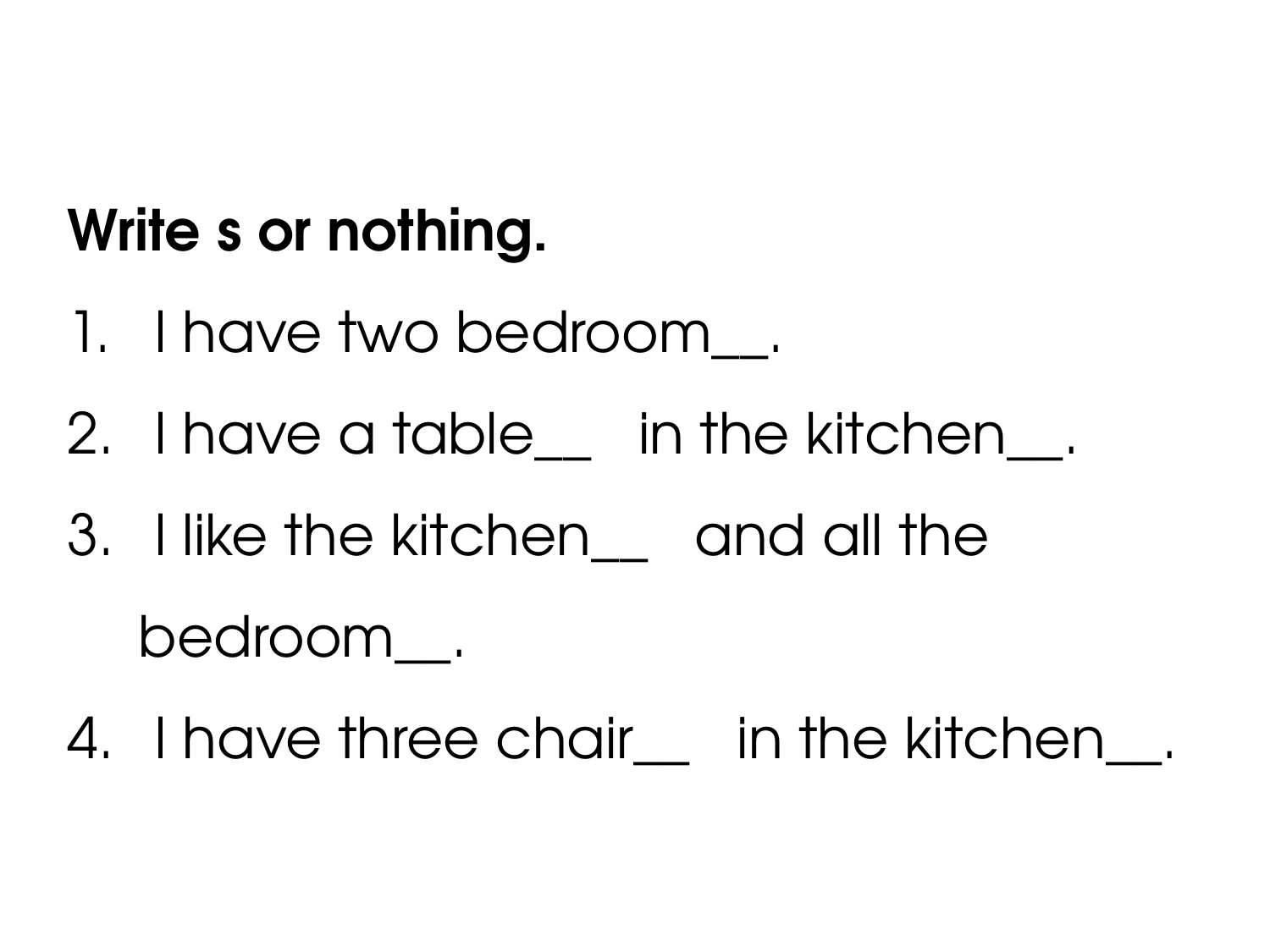

Write s or nothing.
 I have two bedroom__.
 I have a table__   in the kitchen__.
 I like the kitchen__   and all the bedroom__.
 I have three chair__   in the kitchen__.